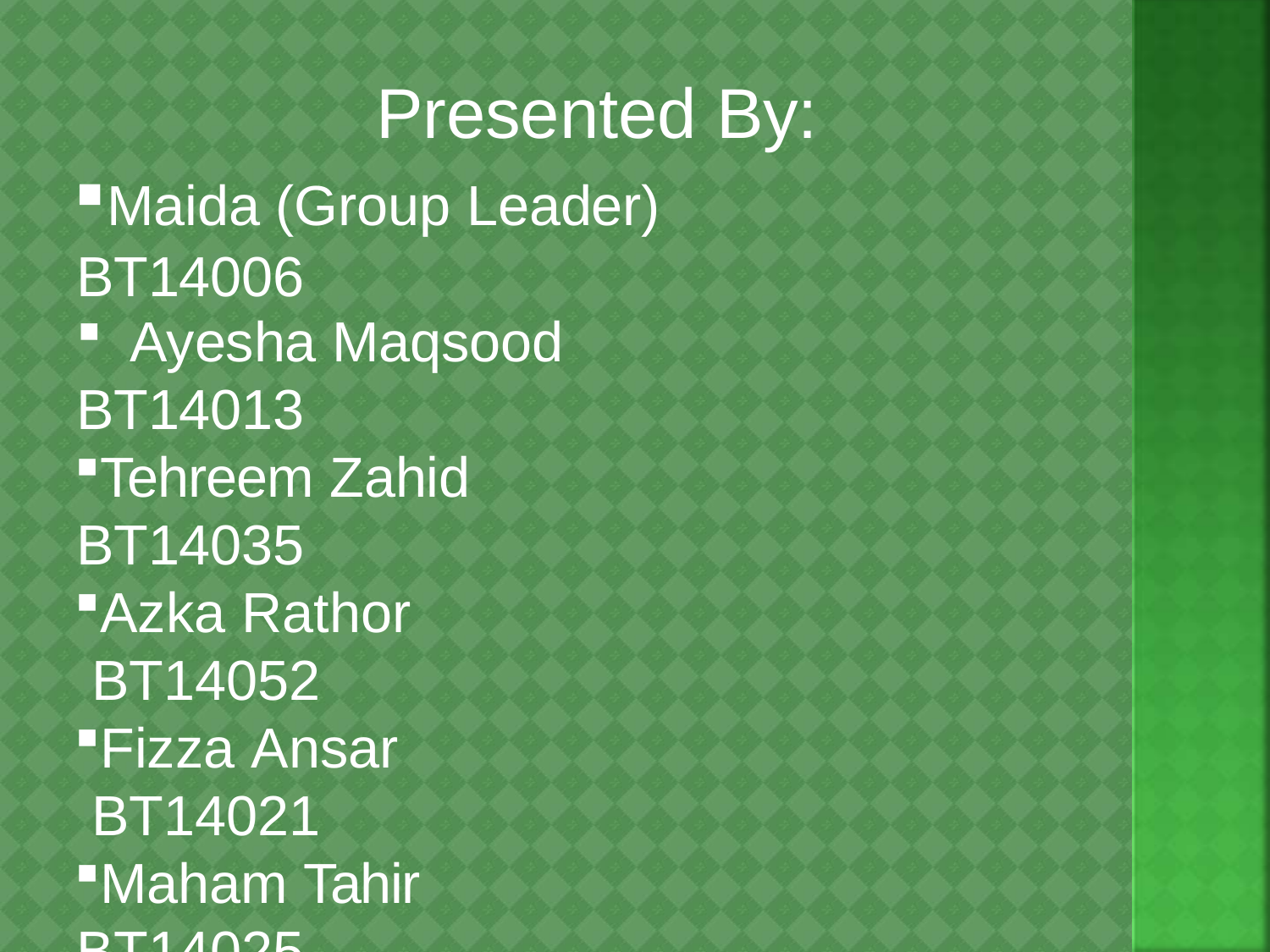

# Presented By:
Maida (Group Leader)  BT14006
Ayesha Maqsood
BT14013
Tehreem Zahid  BT14035
Azka Rathor  BT14052
Fizza Ansar  BT14021
Maham Tahir  BT14025